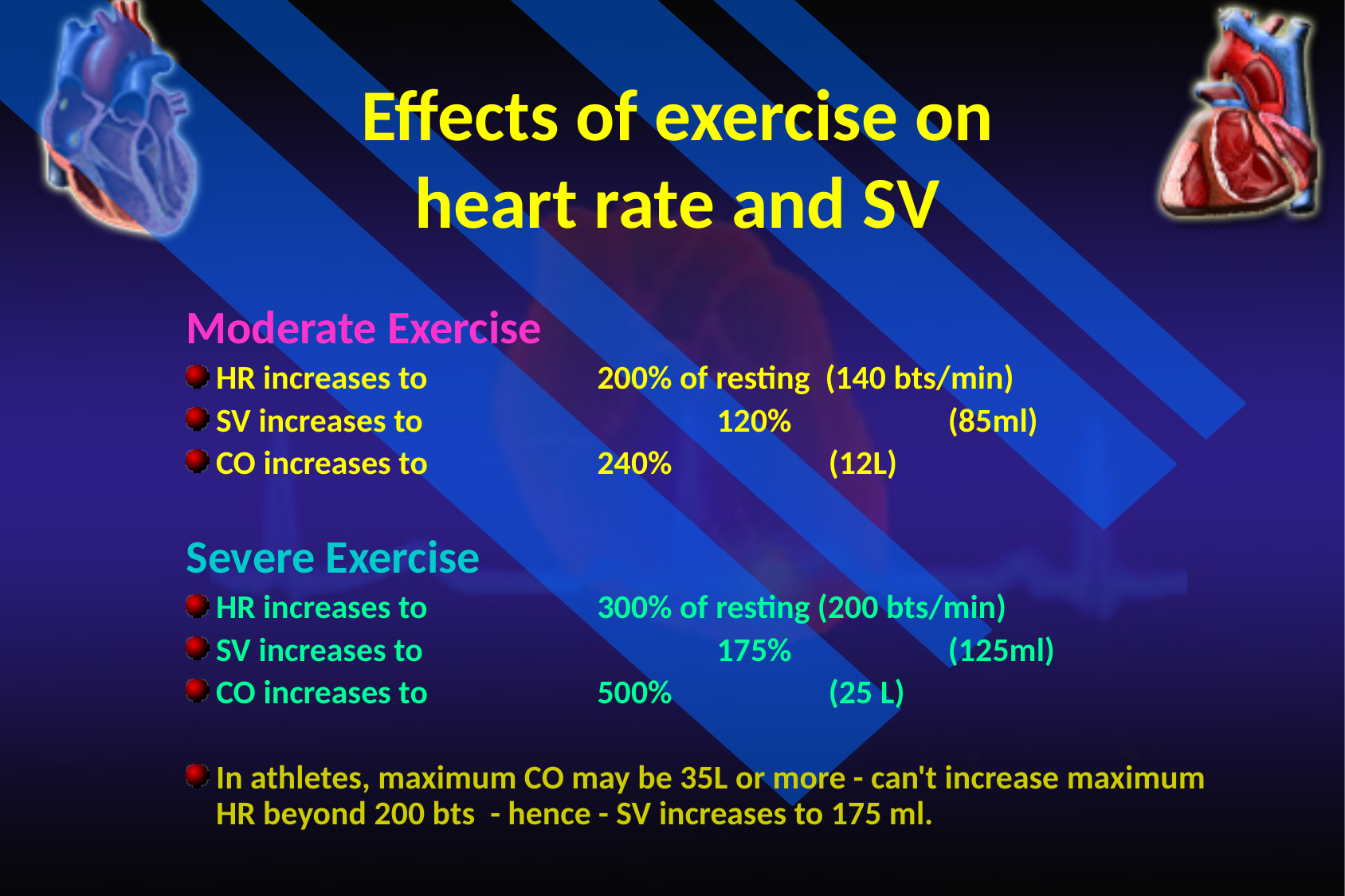

Effects of exercise on
heart rate and SV

Moderate Exercise
HR increases to		   200% of resting  (140 bts/min)
SV increases to			   120%		  (85ml)
CO increases to	  	   240%		  (12L)

Severe Exercise
HR increases to		   300% of resting (200 bts/min)
SV increases to			   175%		  (125ml)
CO increases to		   500%		  (25 L)

In athletes, maximum CO may be 35L or more - can't increase maximum HR beyond 200 bts  - hence - SV increases to 175 ml.